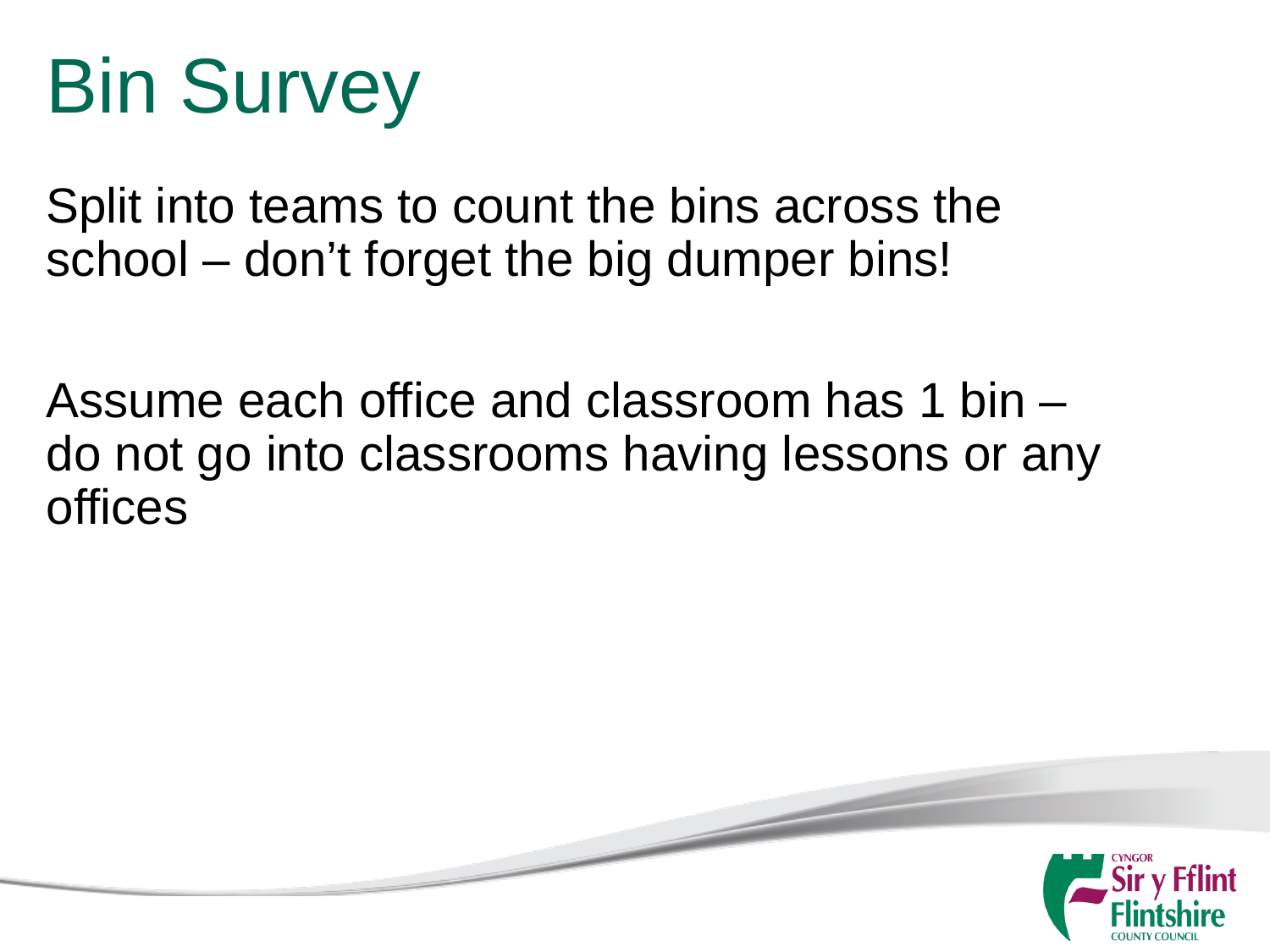

# Bin Survey
Split into teams to count the bins across the school – don’t forget the big dumper bins!

Assume each office and classroom has 1 bin – do not go into classrooms having lessons or any offices